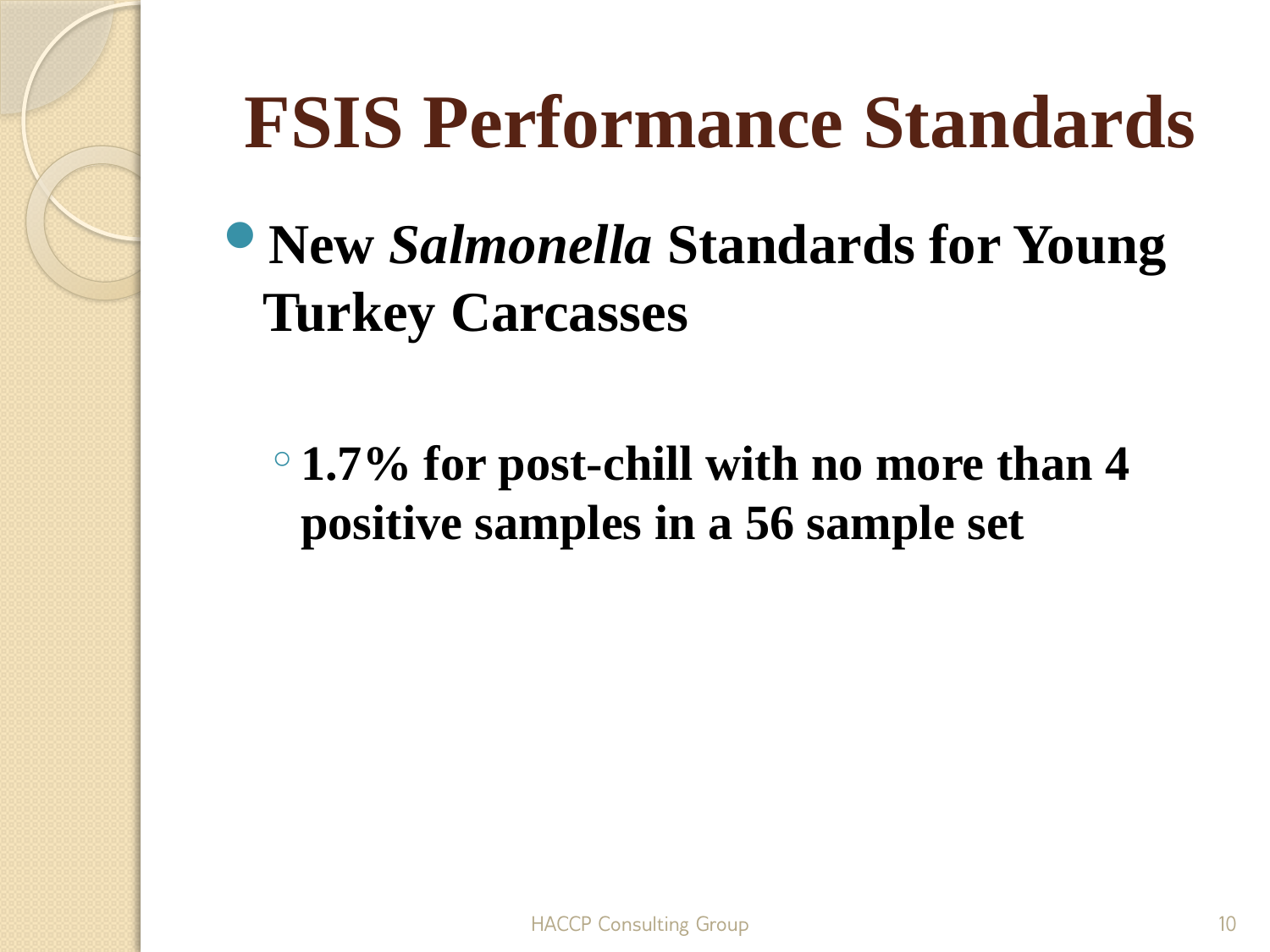

# FSIS Performance Standards
New Salmonella Standards for Young Turkey Carcasses

1.7% for post-chill with no more than 4 positive samples in a 56 sample set

HACCP Consulting Group
10